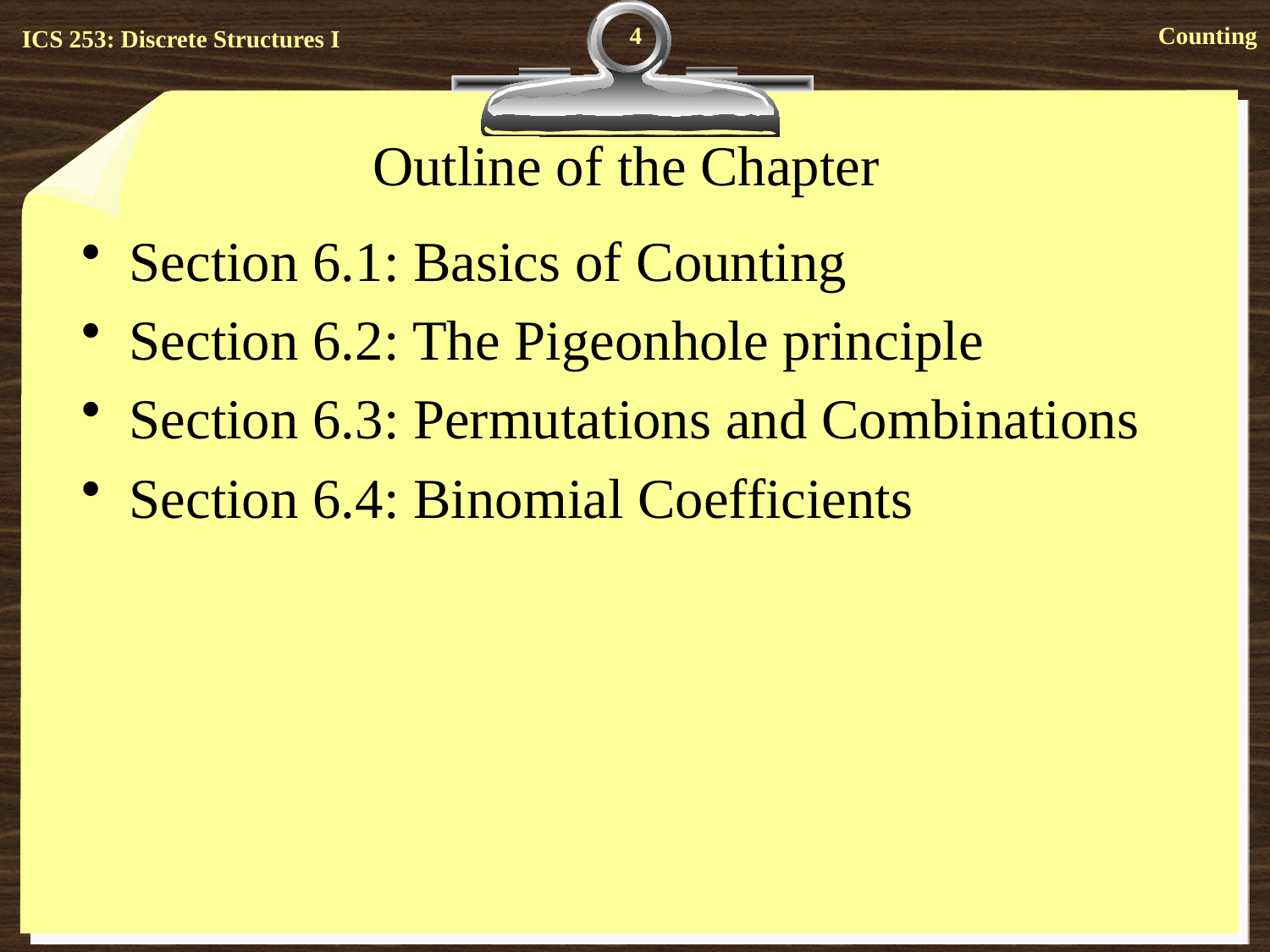

4
# Outline of the Chapter
Section 6.1: Basics of Counting
Section 6.2: The Pigeonhole principle
Section 6.3: Permutations and Combinations
Section 6.4: Binomial Coefficients